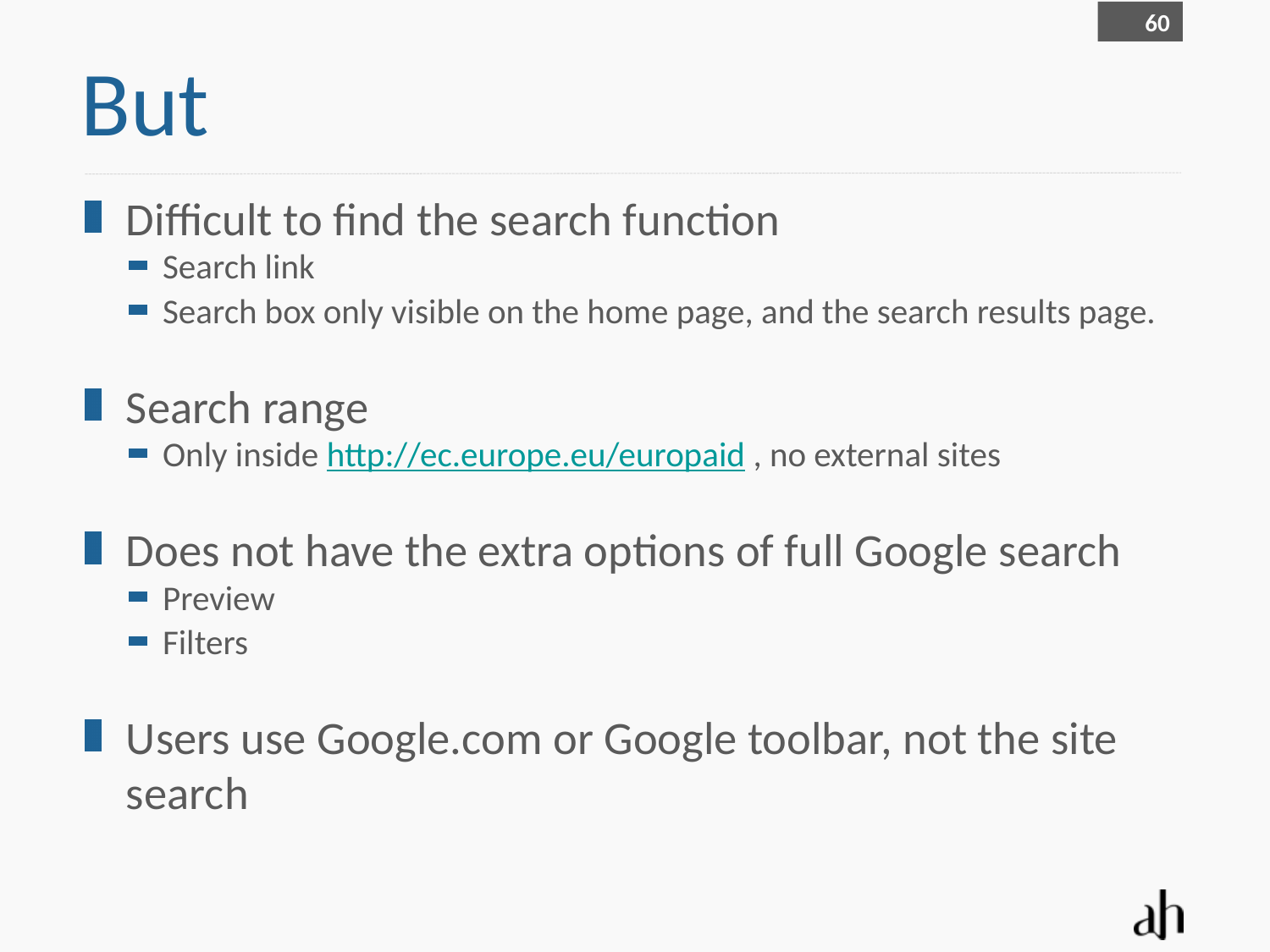

60
# But

Difficult to find the search function
Search link
Search box only visible on the home page, and the search results page.
Search range
Only inside http://ec.europe.eu/europaid , no external sites
Does not have the extra options of full Google search
Preview
Filters
Users use Google.com or Google toolbar, not the site search